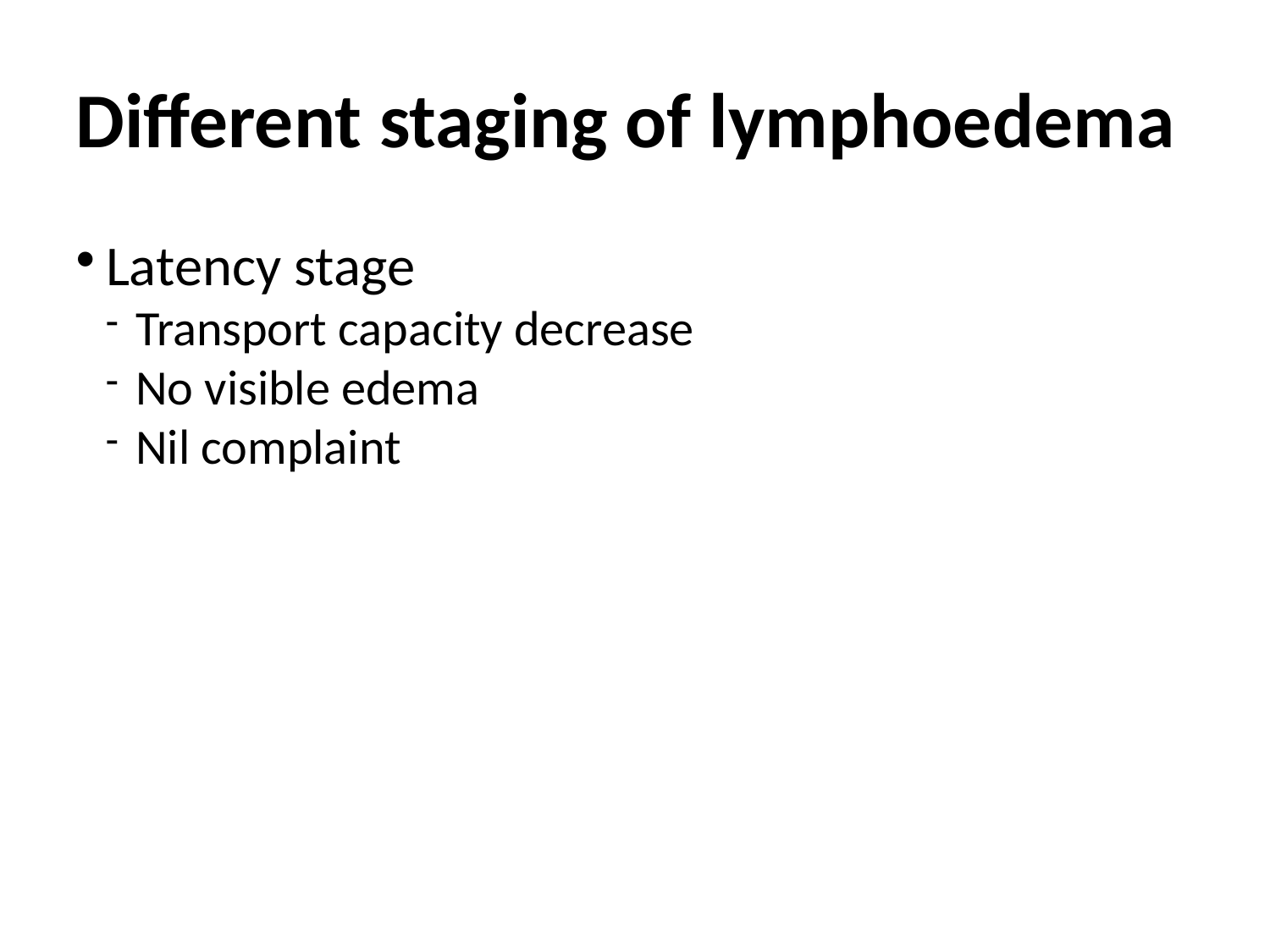

Different staging of lymphoedema
Latency stage
Transport capacity decrease
No visible edema
Nil complaint